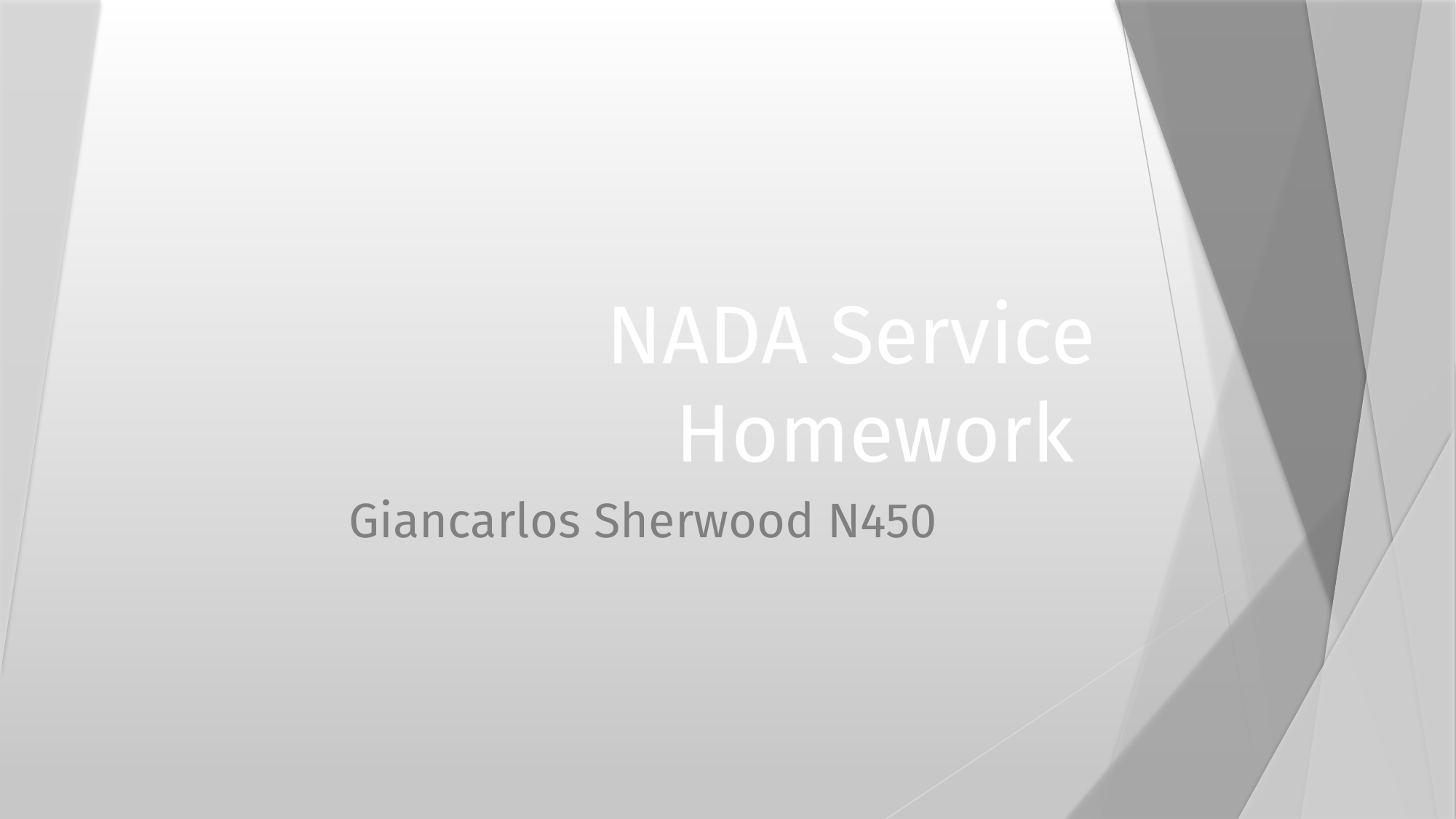

# NADA Service Homework
Giancarlos Sherwood N450